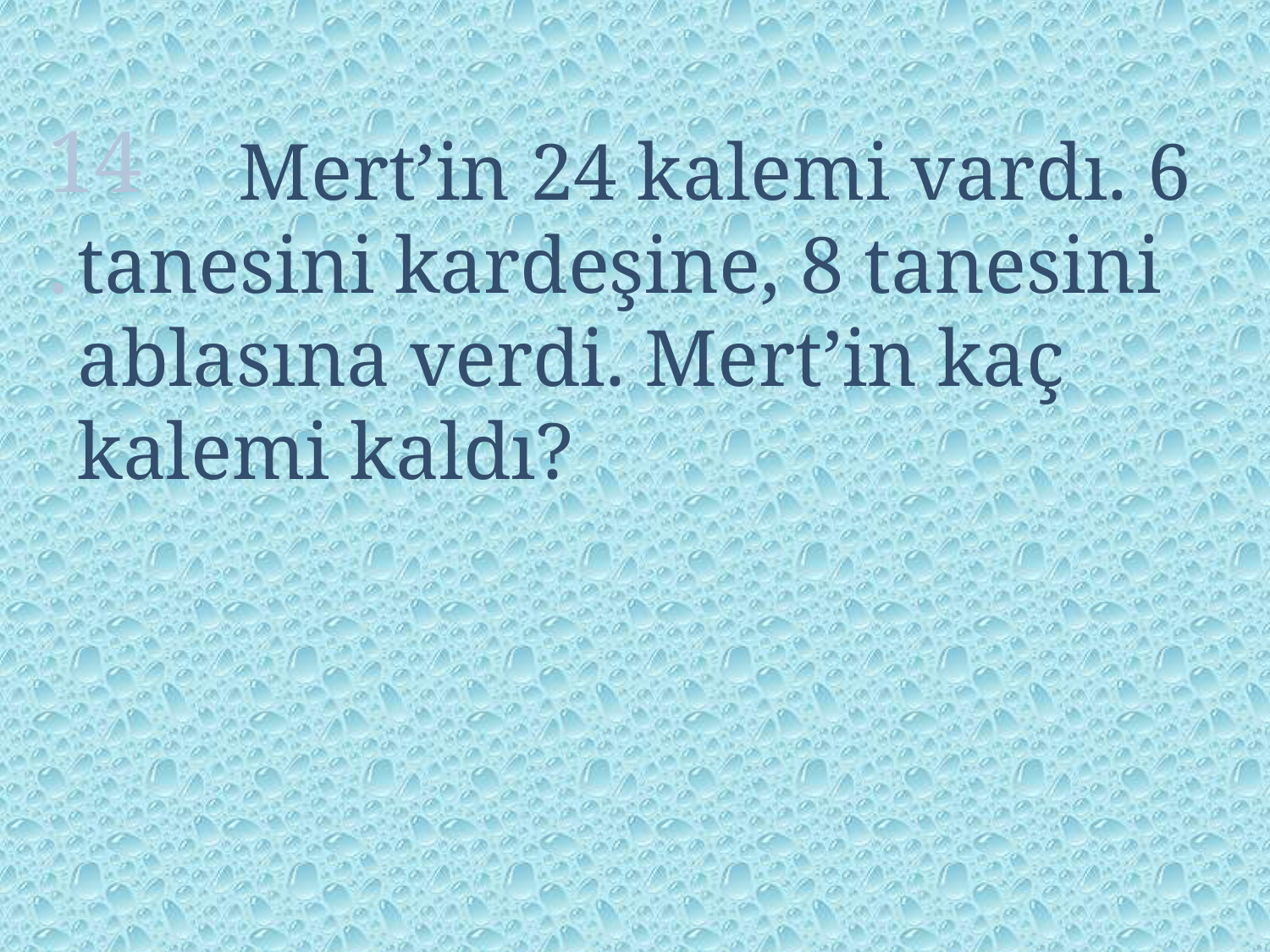

14.
        Mert’in 24 kalemi vardı. 6 tanesini kardeşine, 8 tanesini ablasına verdi. Mert’in kaç kalemi kaldı?